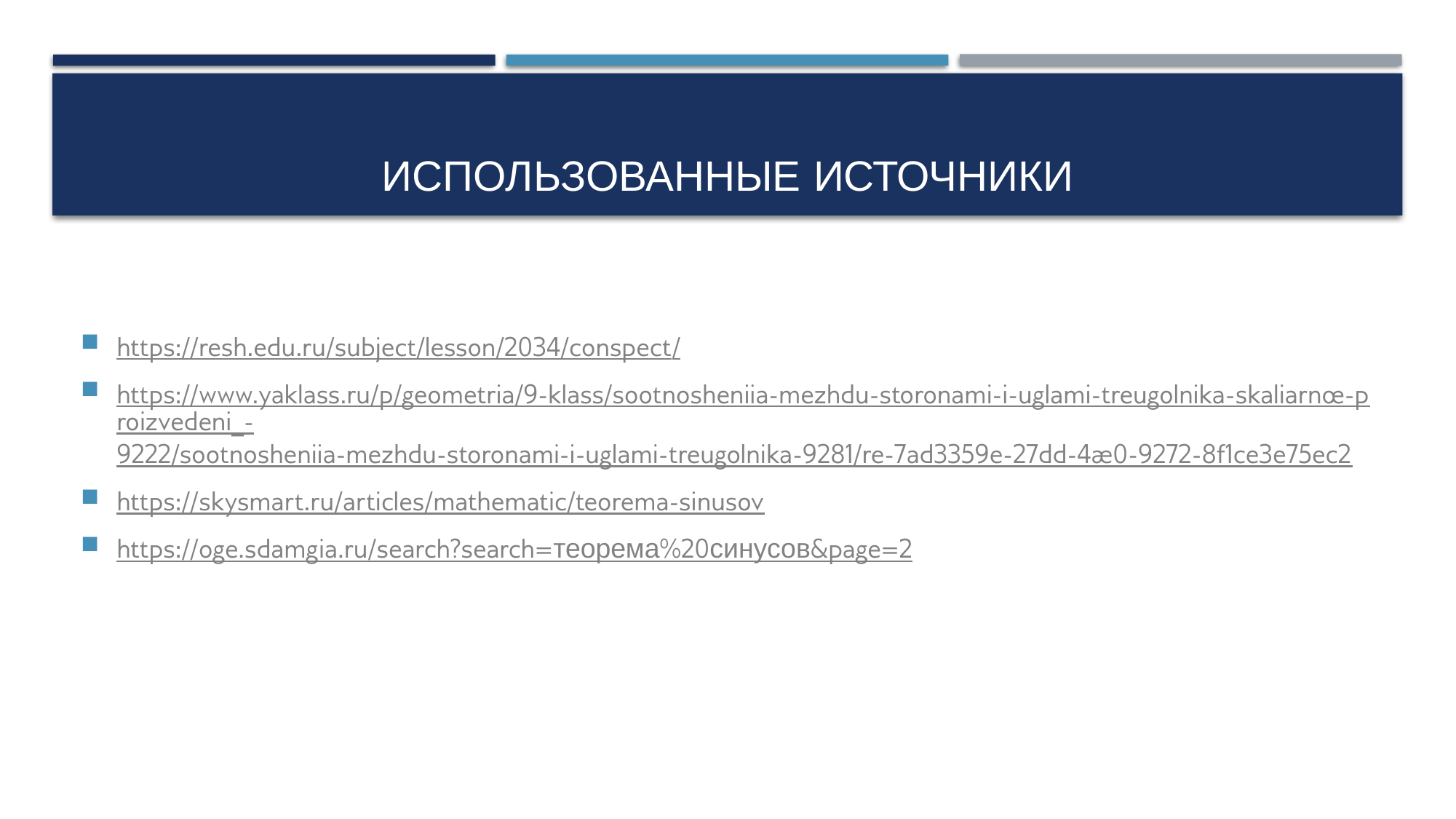

# Использованные источники
https://resh.edu.ru/subject/lesson/2034/conspect/
https://www.yaklass.ru/p/geometria/9-klass/sootnosheniia-mezhdu-storonami-i-uglami-treugolnika-skaliarnoe-proizvedeni_-9222/sootnosheniia-mezhdu-storonami-i-uglami-treugolnika-9281/re-7ad3359e-27dd-4ae0-9272-8f1ce3e75ec2
https://skysmart.ru/articles/mathematic/teorema-sinusov
https://oge.sdamgia.ru/search?search=теорема%20синусов&page=2